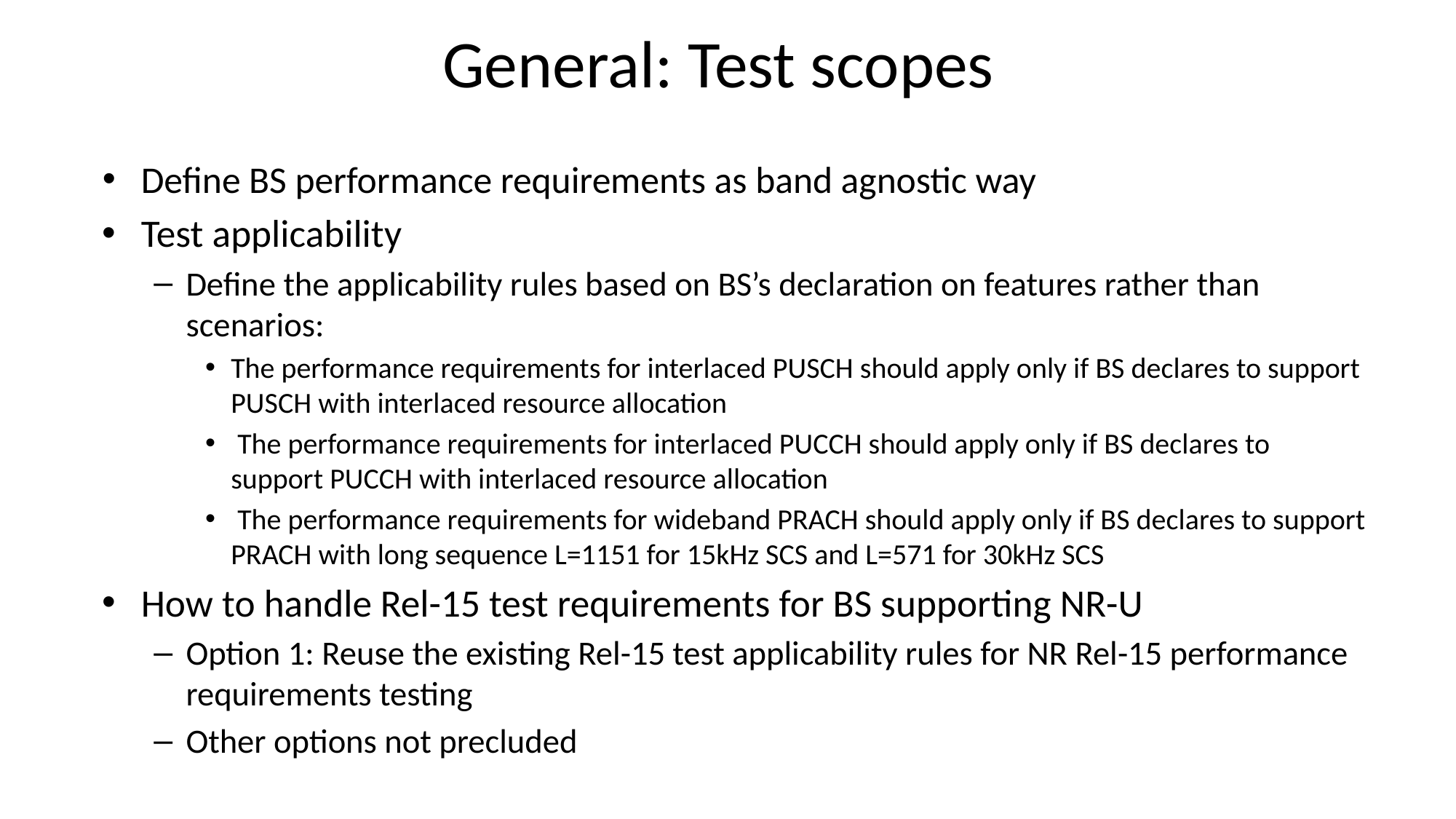

# General: Test scopes
Define BS performance requirements as band agnostic way
Test applicability
Define the applicability rules based on BS’s declaration on features rather than scenarios:
The performance requirements for interlaced PUSCH should apply only if BS declares to support PUSCH with interlaced resource allocation
 The performance requirements for interlaced PUCCH should apply only if BS declares to support PUCCH with interlaced resource allocation
 The performance requirements for wideband PRACH should apply only if BS declares to support PRACH with long sequence L=1151 for 15kHz SCS and L=571 for 30kHz SCS
How to handle Rel-15 test requirements for BS supporting NR-U
Option 1: Reuse the existing Rel-15 test applicability rules for NR Rel-15 performance requirements testing
Other options not precluded